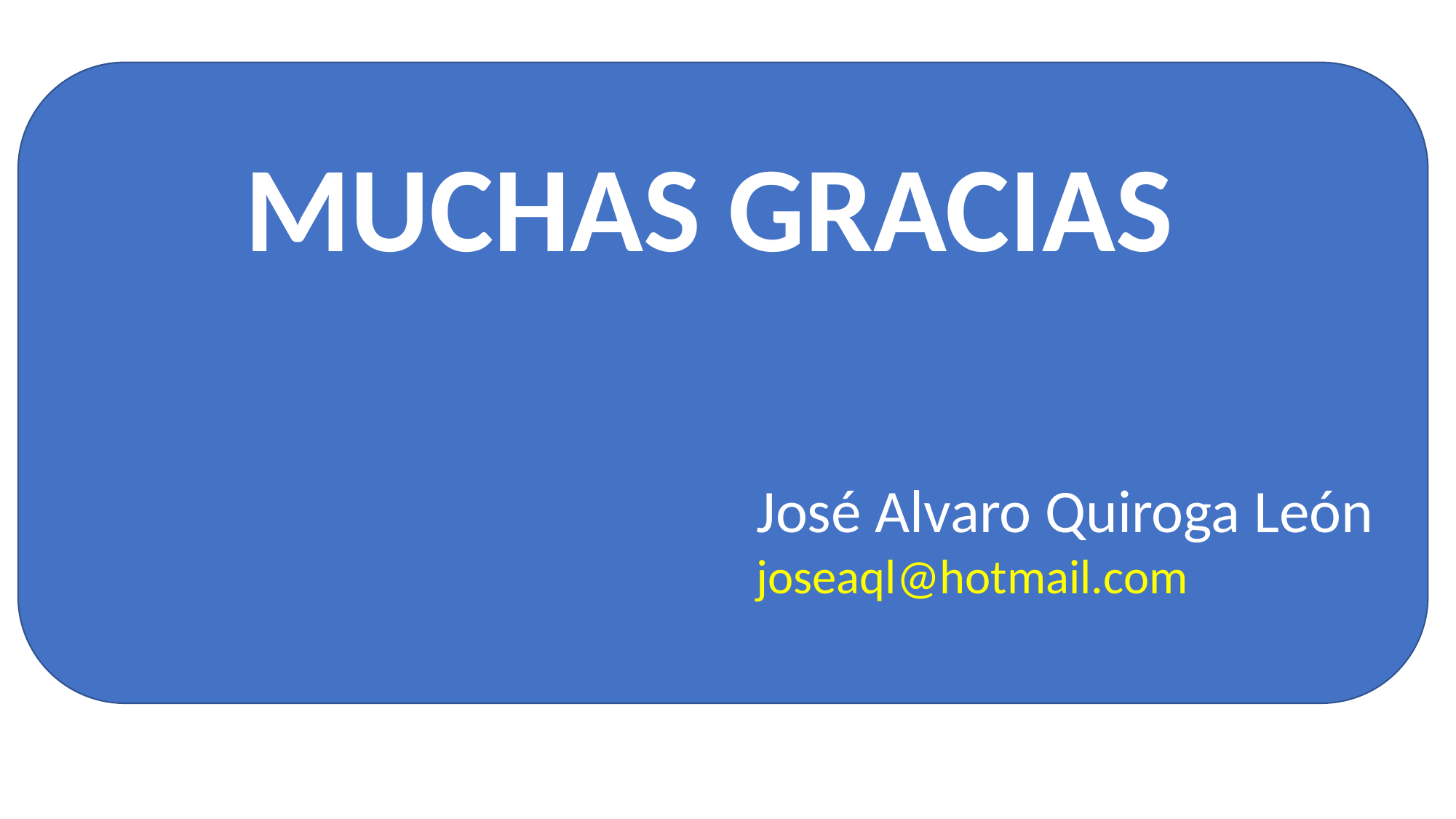

MUCHAS GRACIAS

José Alvaro Quiroga León
joseaql@hotmail.com